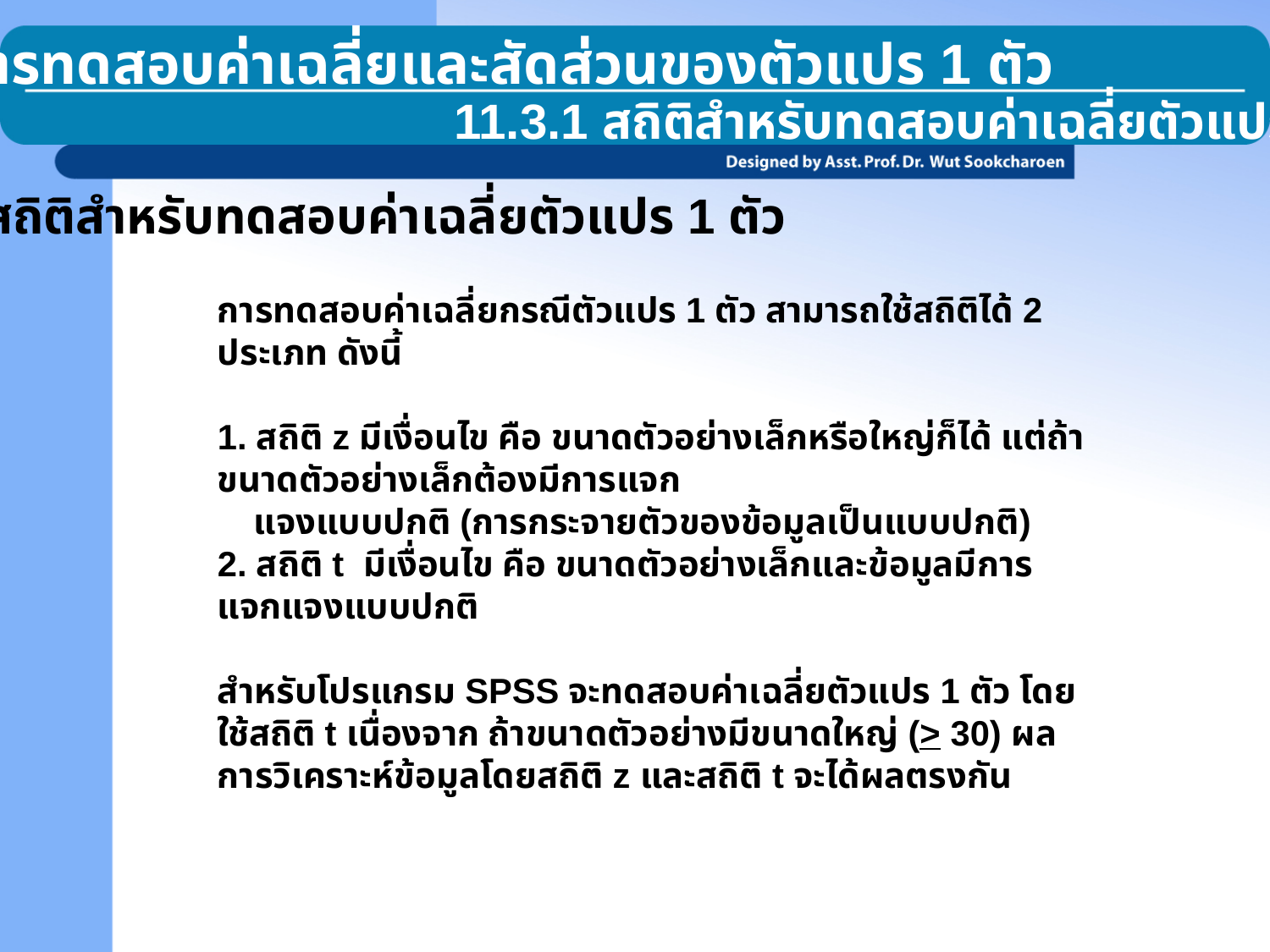

11.3 การทดสอบค่าเฉลี่ยและสัดส่วนของตัวแปร 1 ตัว
11.3.1 สถิติสำหรับทดสอบค่าเฉลี่ยตัวแปรเดียว
สถิติสำหรับทดสอบค่าเฉลี่ยตัวแปร 1 ตัว
การทดสอบค่าเฉลี่ยกรณีตัวแปร 1 ตัว สามารถใช้สถิติได้ 2 ประเภท ดังนี้

1. สถิติ z มีเงื่อนไข คือ ขนาดตัวอย่างเล็กหรือใหญ่ก็ได้ แต่ถ้าขนาดตัวอย่างเล็กต้องมีการแจก
    แจงแบบปกติ (การกระจายตัวของข้อมูลเป็นแบบปกติ)
2. สถิติ t  มีเงื่อนไข คือ ขนาดตัวอย่างเล็กและข้อมูลมีการแจกแจงแบบปกติ

สำหรับโปรแกรม SPSS จะทดสอบค่าเฉลี่ยตัวแปร 1 ตัว โดยใช้สถิติ t เนื่องจาก ถ้าขนาดตัวอย่างมีขนาดใหญ่ (> 30) ผลการวิเคราะห์ข้อมูลโดยสถิติ z และสถิติ t จะได้ผลตรงกัน